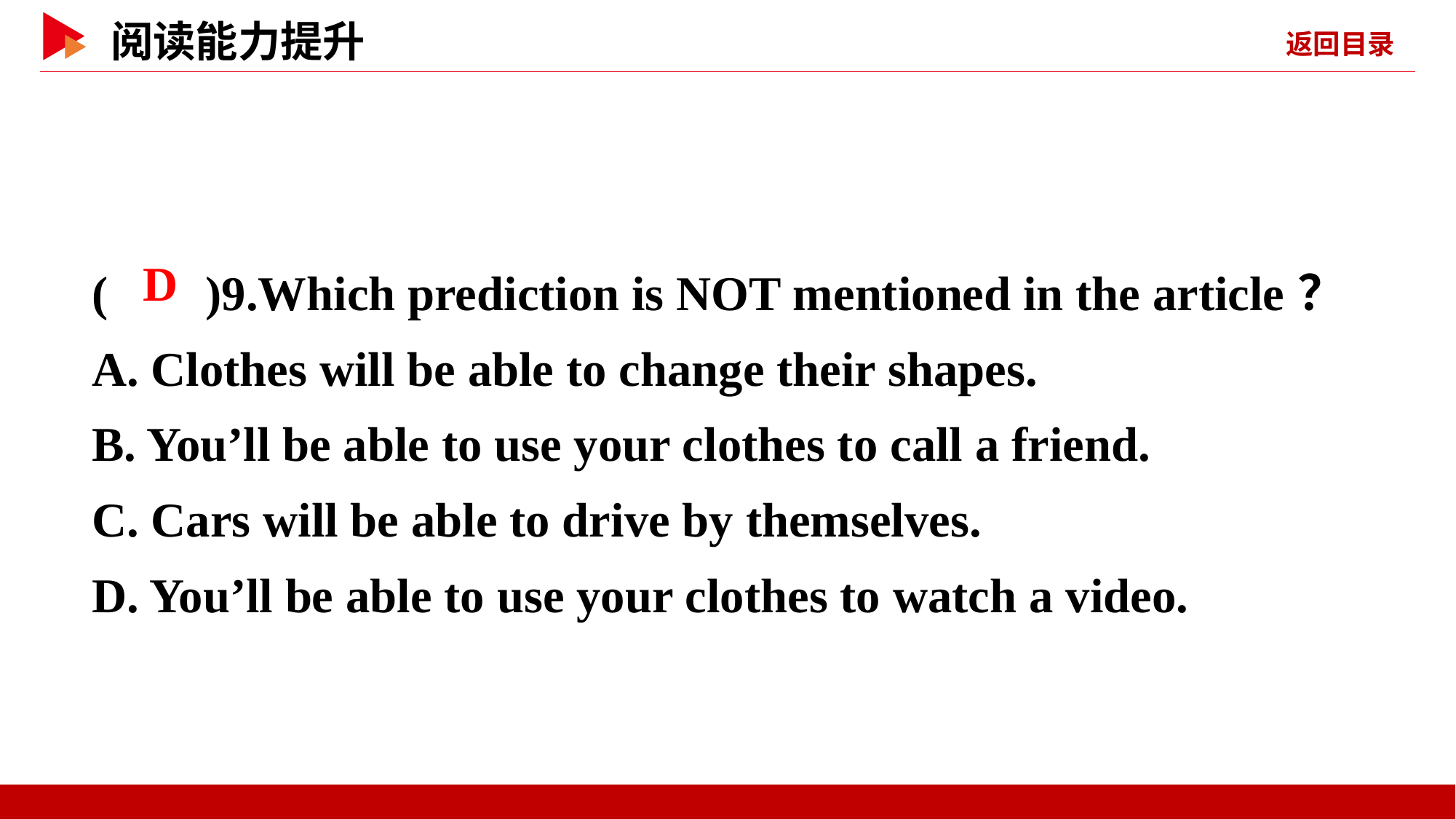

(        )9.Which prediction is NOT mentioned in the article？
A. Clothes will be able to change their shapes.
B. You’ll be able to use your clothes to call a friend.
C. Cars will be able to drive by themselves.
D. You’ll be able to use your clothes to watch a video.
   D